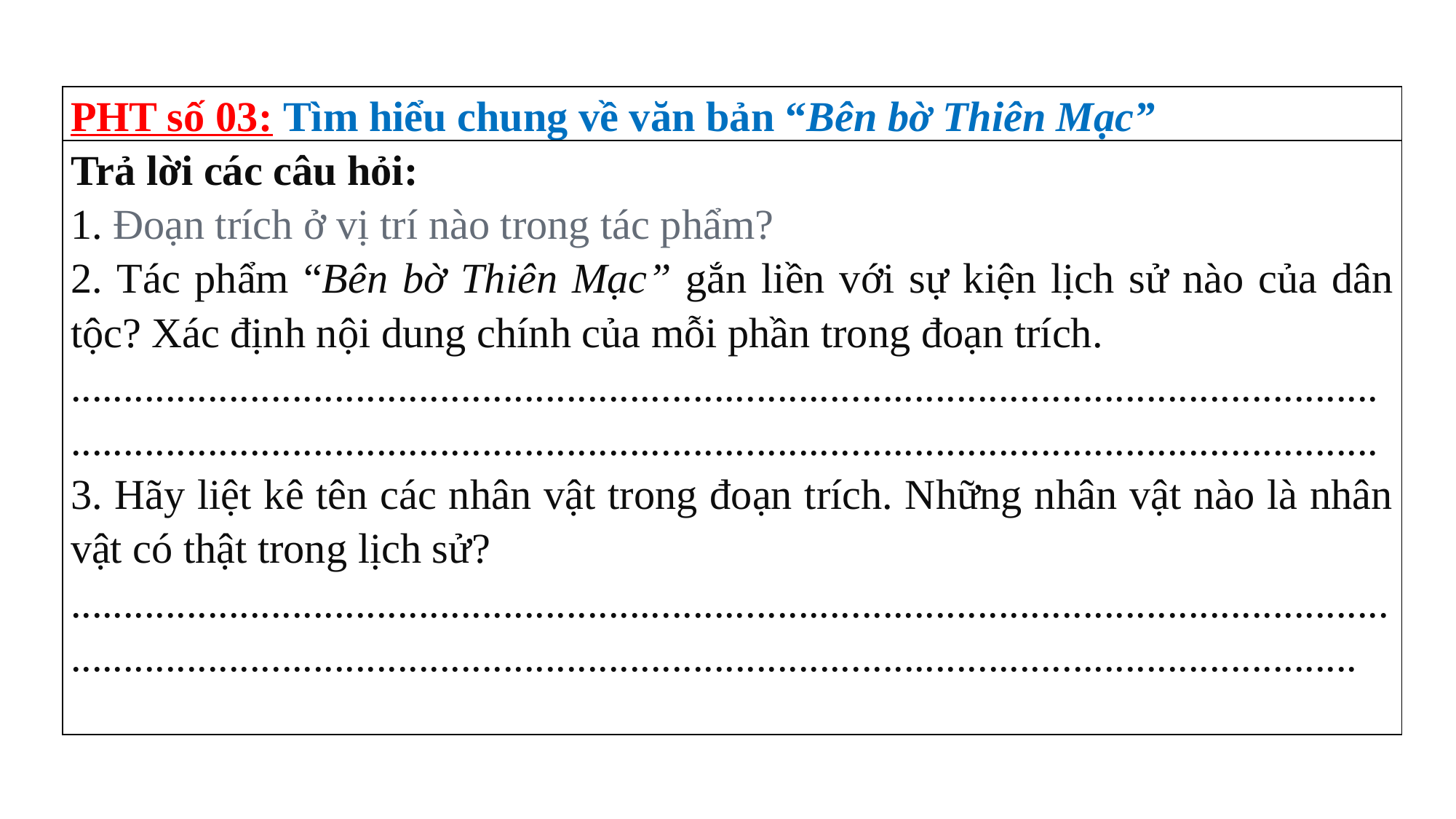

| PHT số 03: Tìm hiểu chung về văn bản “Bên bờ Thiên Mạc” |
| --- |
| Trả lời các câu hỏi: 1. Đoạn trích ở vị trí nào trong tác phẩm? 2. Tác phẩm “Bên bờ Thiên Mạc” gắn liền với sự kiện lịch sử nào của dân tộc? Xác định nội dung chính của mỗi phần trong đoạn trích. ............................................................................................................................ ............................................................................................................................ 3. Hãy liệt kê tên các nhân vật trong đoạn trích. Những nhân vật nào là nhân vật có thật trong lịch sử? ....................................................................................................................................................................................................................................................... |